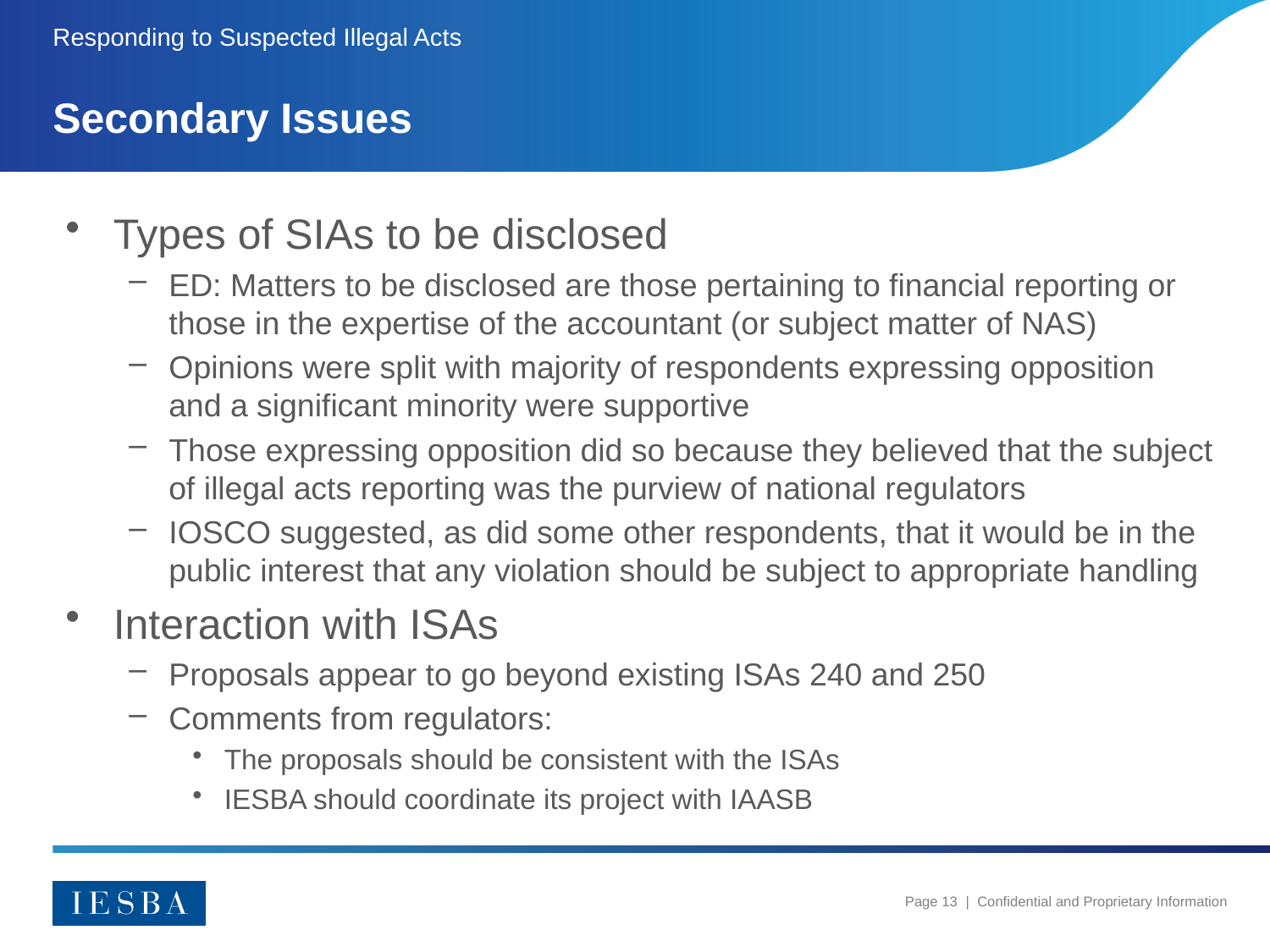

Responding to Suspected Illegal Acts

# Secondary Issues
Types of SIAs to be disclosed
ED: Matters to be disclosed are those pertaining to financial reporting or those in the expertise of the accountant (or subject matter of NAS)
Opinions were split with majority of respondents expressing opposition and a significant minority were supportive
Those expressing opposition did so because they believed that the subject of illegal acts reporting was the purview of national regulators
IOSCO suggested, as did some other respondents, that it would be in the public interest that any violation should be subject to appropriate handling
Interaction with ISAs
Proposals appear to go beyond existing ISAs 240 and 250
Comments from regulators:
The proposals should be consistent with the ISAs
IESBA should coordinate its project with IAASB